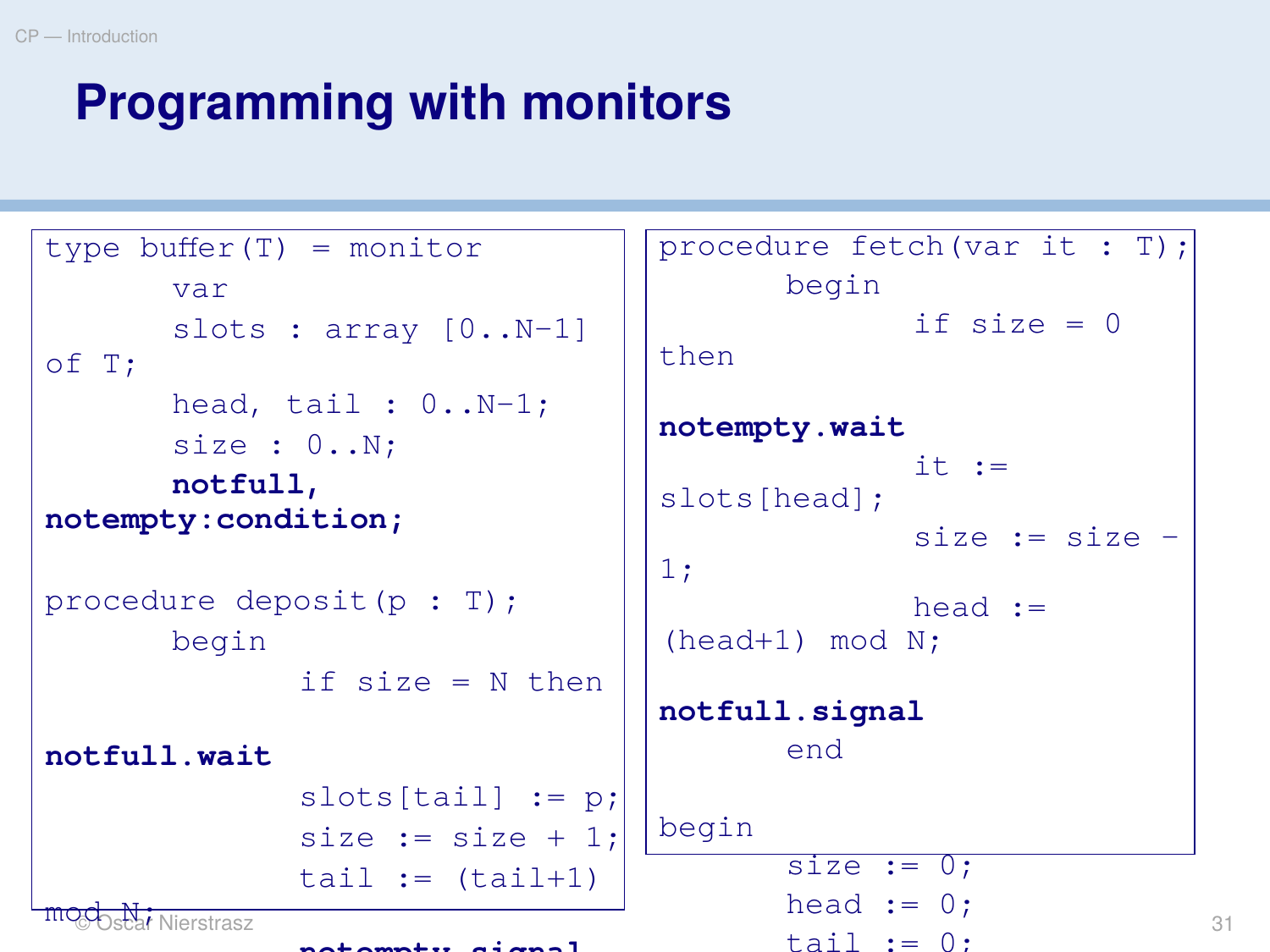

CP — Introduction
# Programming with monitors
type buffer(T) = monitor
	var
	slots : array [0..N-1] of T;
	head, tail : 0..N-1;
	size : 0..N;
	notfull, notempty:condition;

procedure deposit(p : T);
	begin
		if size = N then
			notfull.wait
		slots[tail] := p;
		size := size + 1;
		tail := (tail+1) mod N;
		notempty.signal
	end
procedure fetch(var it : T);
	begin
		if size = 0 then
			 notempty.wait
		it := slots[head];
		size := size - 1;
		head := (head+1) mod N;
		 notfull.signal
	end

begin
	size := 0;
	head := 0;
	tail := 0;
end
© Oscar Nierstrasz
31